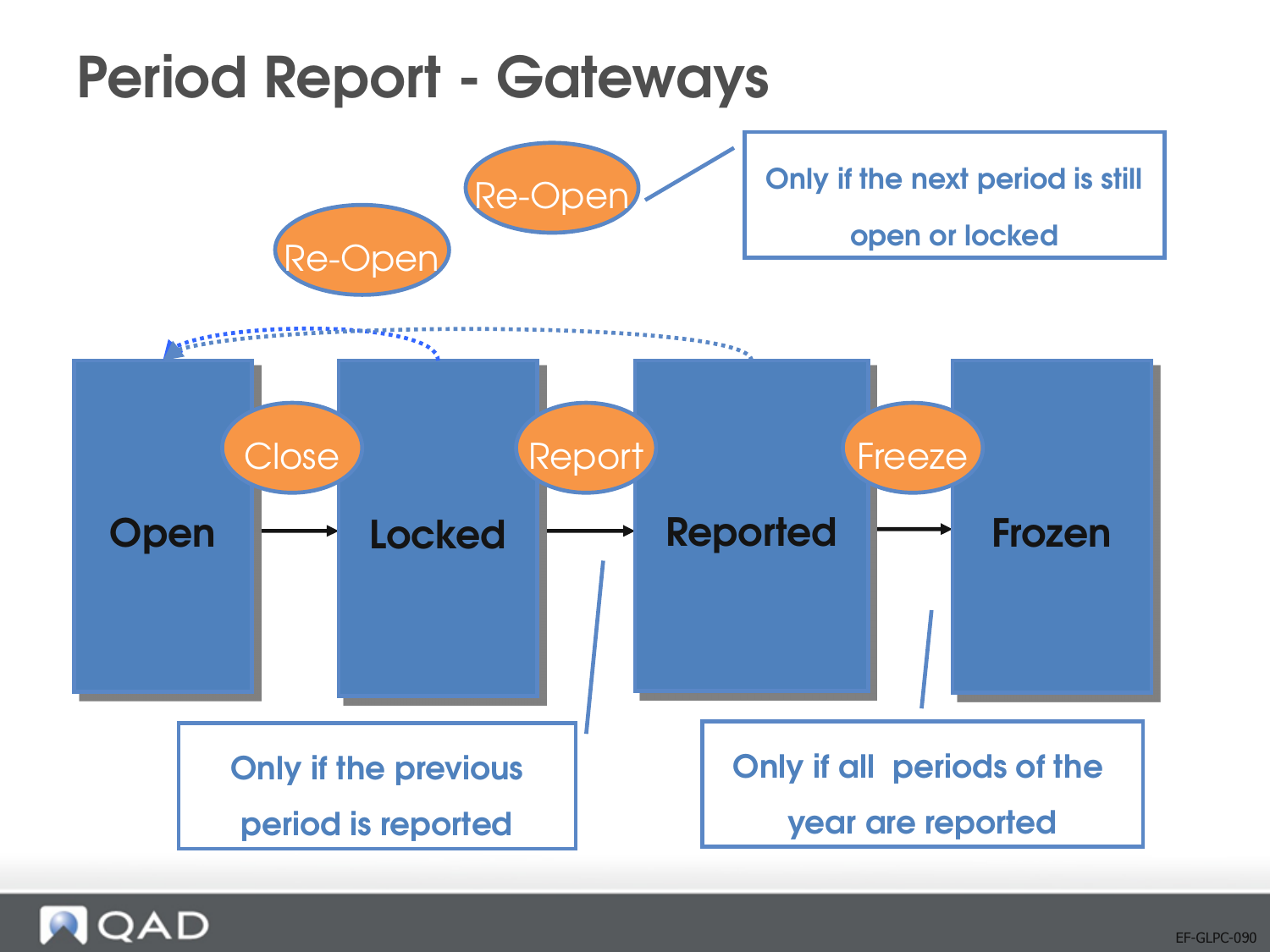

# Period Report - Gateways
Only if the next period is still open or locked
Re-Open
Re-Open

Open
Locked
Reported
Frozen
Close
Report
Freeze

Only if all  periods of the
year are reported
Only if the previous period is reported
EF-GLPC-090